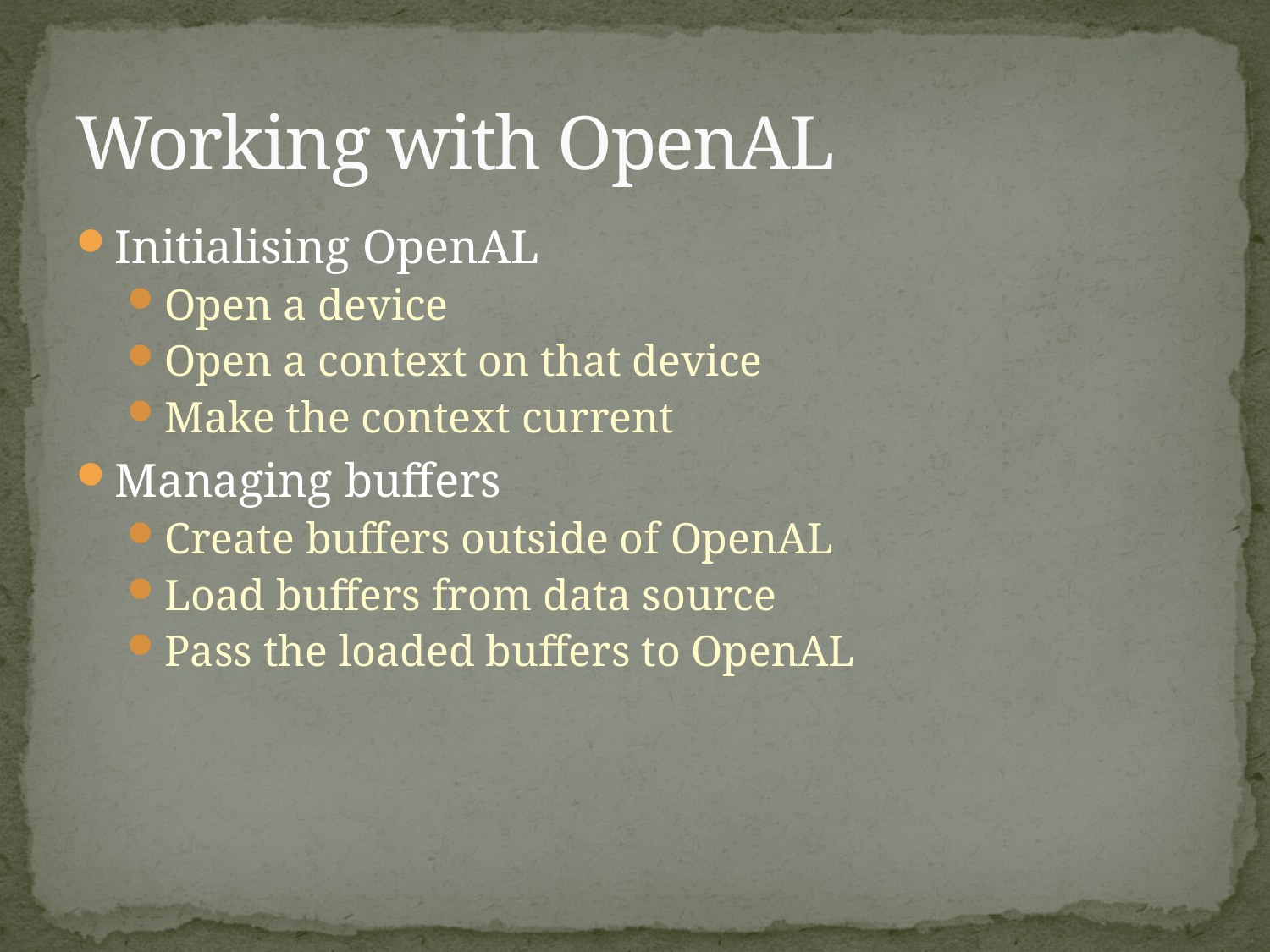

# Working with OpenAL
Initialising OpenAL
Open a device
Open a context on that device
Make the context current
Managing buffers
Create buffers outside of OpenAL
Load buffers from data source
Pass the loaded buffers to OpenAL